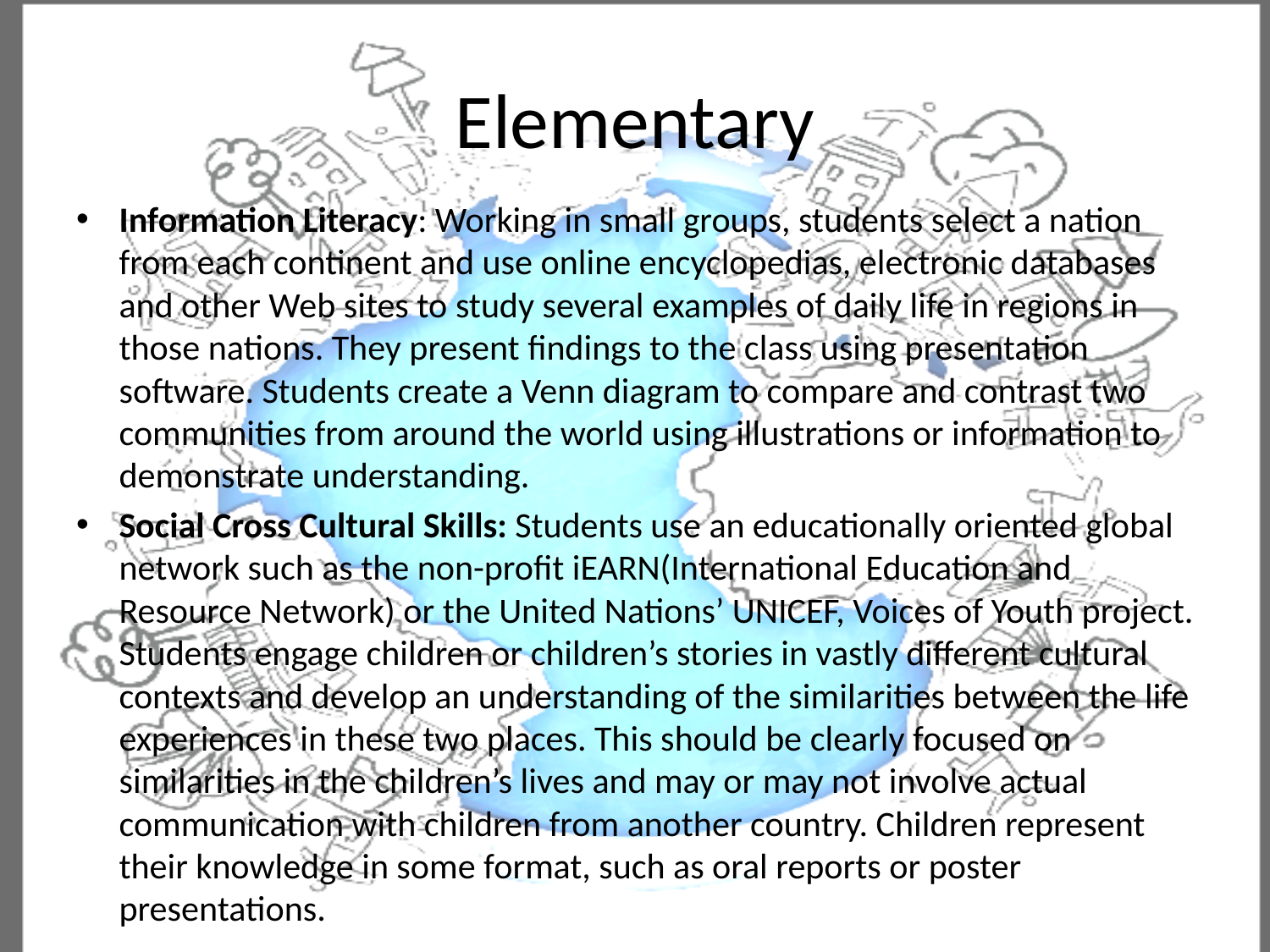

# Elementary
Information Literacy: Working in small groups, students select a nation from each continent and use online encyclopedias, electronic databases and other Web sites to study several examples of daily life in regions in those nations. They present findings to the class using presentation software. Students create a Venn diagram to compare and contrast two communities from around the world using illustrations or information to demonstrate understanding.
Social Cross Cultural Skills: Students use an educationally oriented global network such as the non-profit iEARN(International Education and Resource Network) or the United Nations’ UNICEF, Voices of Youth project. Students engage children or children’s stories in vastly different cultural contexts and develop an understanding of the similarities between the life experiences in these two places. This should be clearly focused on similarities in the children’s lives and may or may not involve actual communication with children from another country. Children represent their knowledge in some format, such as oral reports or poster presentations.